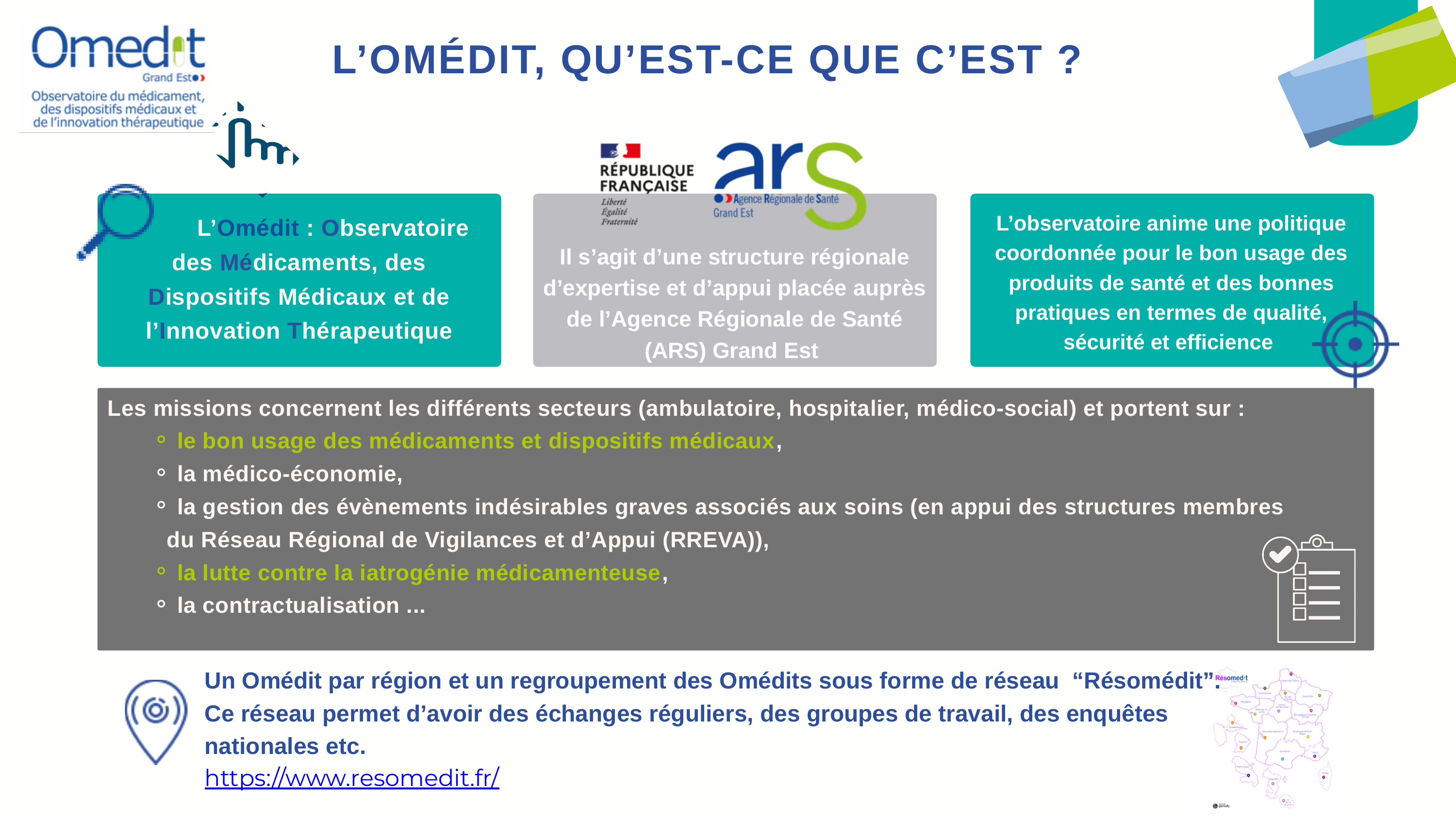

L’OMÉDIT, QU’EST-CE QUE C’EST ?

L’observatoire anime une politique coordonnée pour le bon usage des produits de santé et des bonnes pratiques en termes de qualité, sécurité et efficience
          L’Omédit : Observatoire des Médicaments, des Dispositifs Médicaux et de l’Innovation Thérapeutique
Il s’agit d’une structure régionale d’expertise et d’appui placée auprès de l’Agence Régionale de Santé (ARS) Grand Est

 Les missions concernent les différents secteurs (ambulatoire, hospitalier, médico-social) et portent sur :
le bon usage des médicaments et dispositifs médicaux,
la médico-économie,
la gestion des évènements indésirables graves associés aux soins (en appui des structures membres
          du Réseau Régional de Vigilances et d’Appui (RREVA)),
la lutte contre la iatrogénie médicamenteuse,
la contractualisation ...

Un Omédit par région et un regroupement des Omédits sous forme de réseau  “Résomédit”. Ce réseau permet d’avoir des échanges réguliers, des groupes de travail, des enquêtes nationales etc.
https://www.resomedit.fr/